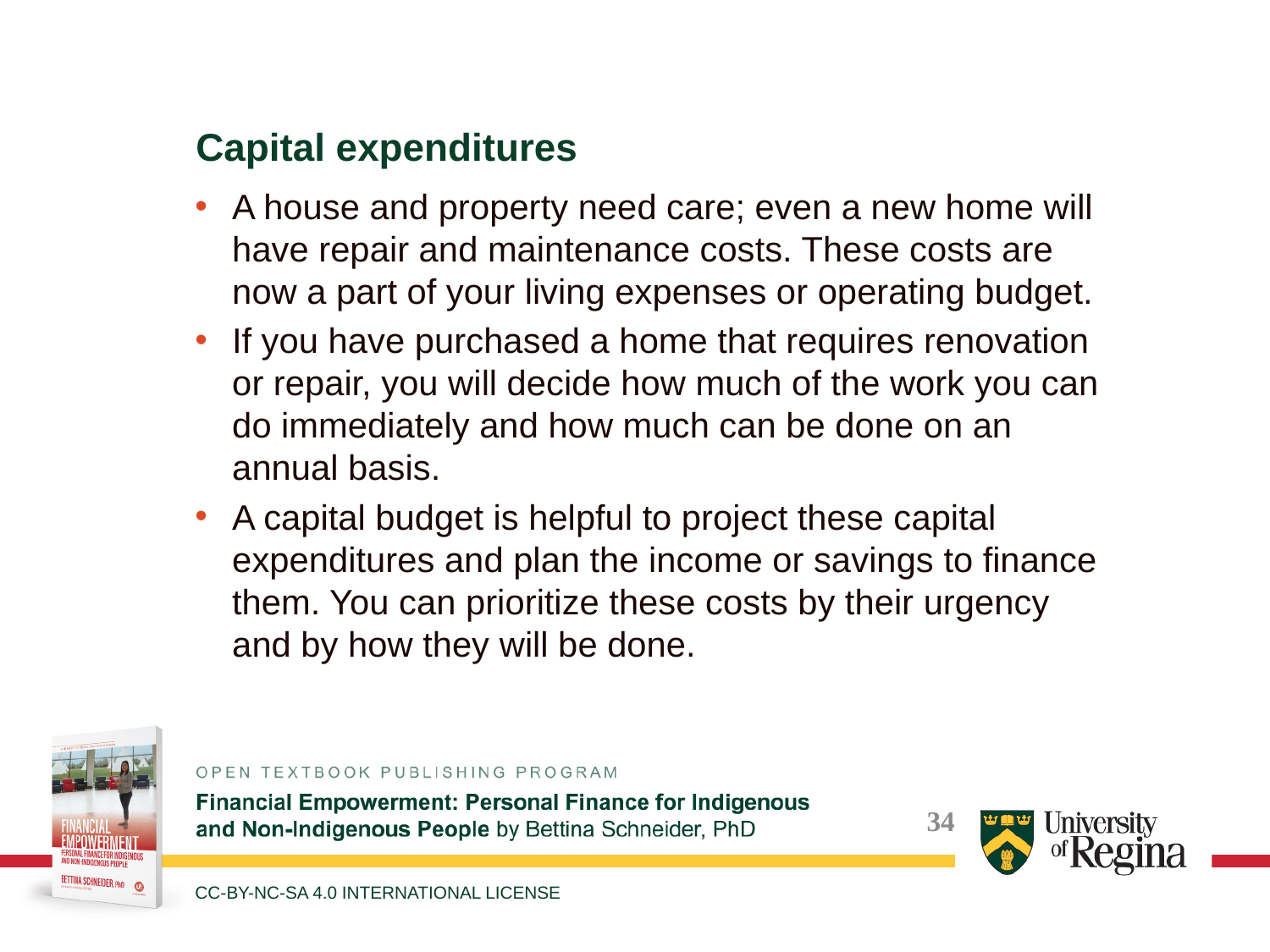

Capital expenditures
A house and property need care; even a new home will have repair and maintenance costs. These costs are now a part of your living expenses or operating budget.
If you have purchased a home that requires renovation or repair, you will decide how much of the work you can do immediately and how much can be done on an annual basis.
A capital budget is helpful to project these capital expenditures and plan the income or savings to finance them. You can prioritize these costs by their urgency and by how they will be done.

CC-BY-NC-SA 4.0 INTERNATIONAL LICENSE